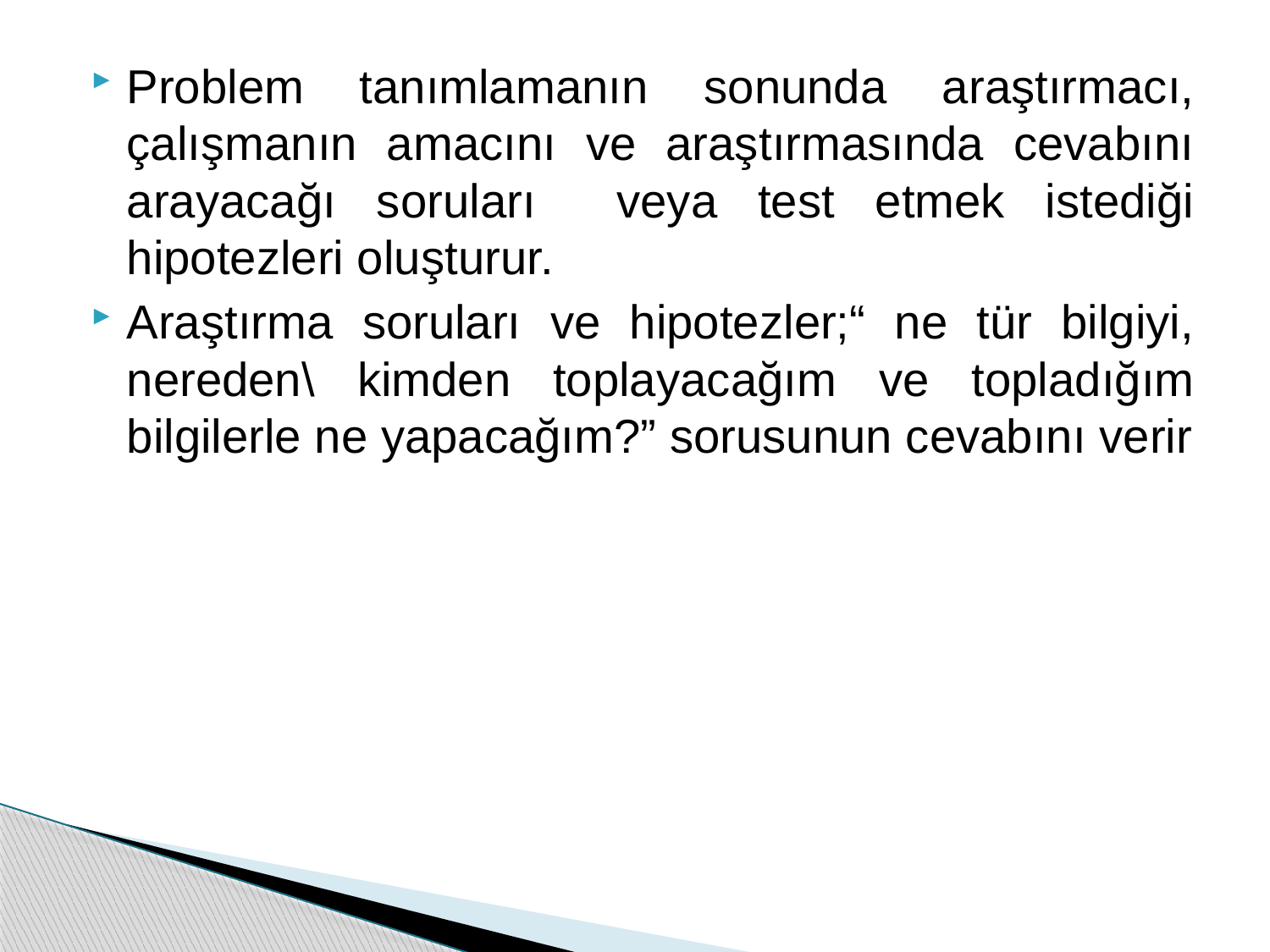

Problem tanımlamanın sonunda araştırmacı, çalışmanın amacını ve araştırmasında cevabını arayacağı soruları  veya test etmek istediği hipotezleri oluşturur.
Araştırma soruları ve hipotezler;“ ne tür bilgiyi, nereden\ kimden toplayacağım ve topladığım bilgilerle ne yapacağım?” sorusunun cevabını verir